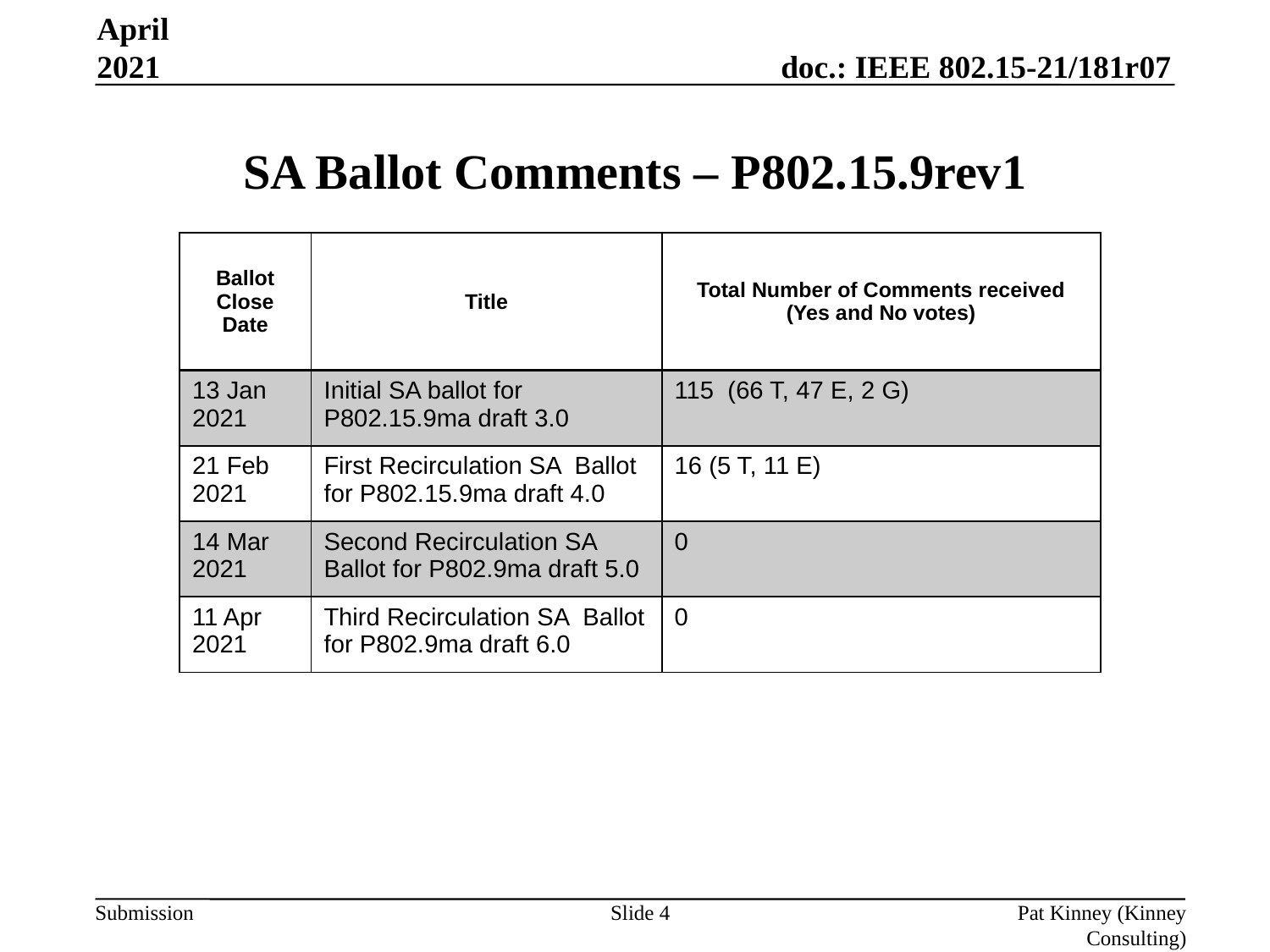

April 2021
# SA Ballot Comments – P802.15.9rev1
| Ballot Close Date | Title | Total Number of Comments received (Yes and No votes) |
| --- | --- | --- |
| 13 Jan 2021 | Initial SA ballot for P802.15.9ma draft 3.0 | 115 (66 T, 47 E, 2 G) |
| 21 Feb 2021 | First Recirculation SA Ballot for P802.15.9ma draft 4.0 | 16 (5 T, 11 E) |
| 14 Mar 2021 | Second Recirculation SA Ballot for P802.9ma draft 5.0 | 0 |
| 11 Apr 2021 | Third Recirculation SA Ballot for P802.9ma draft 6.0 | 0 |
Slide 4
Pat Kinney (Kinney Consulting)